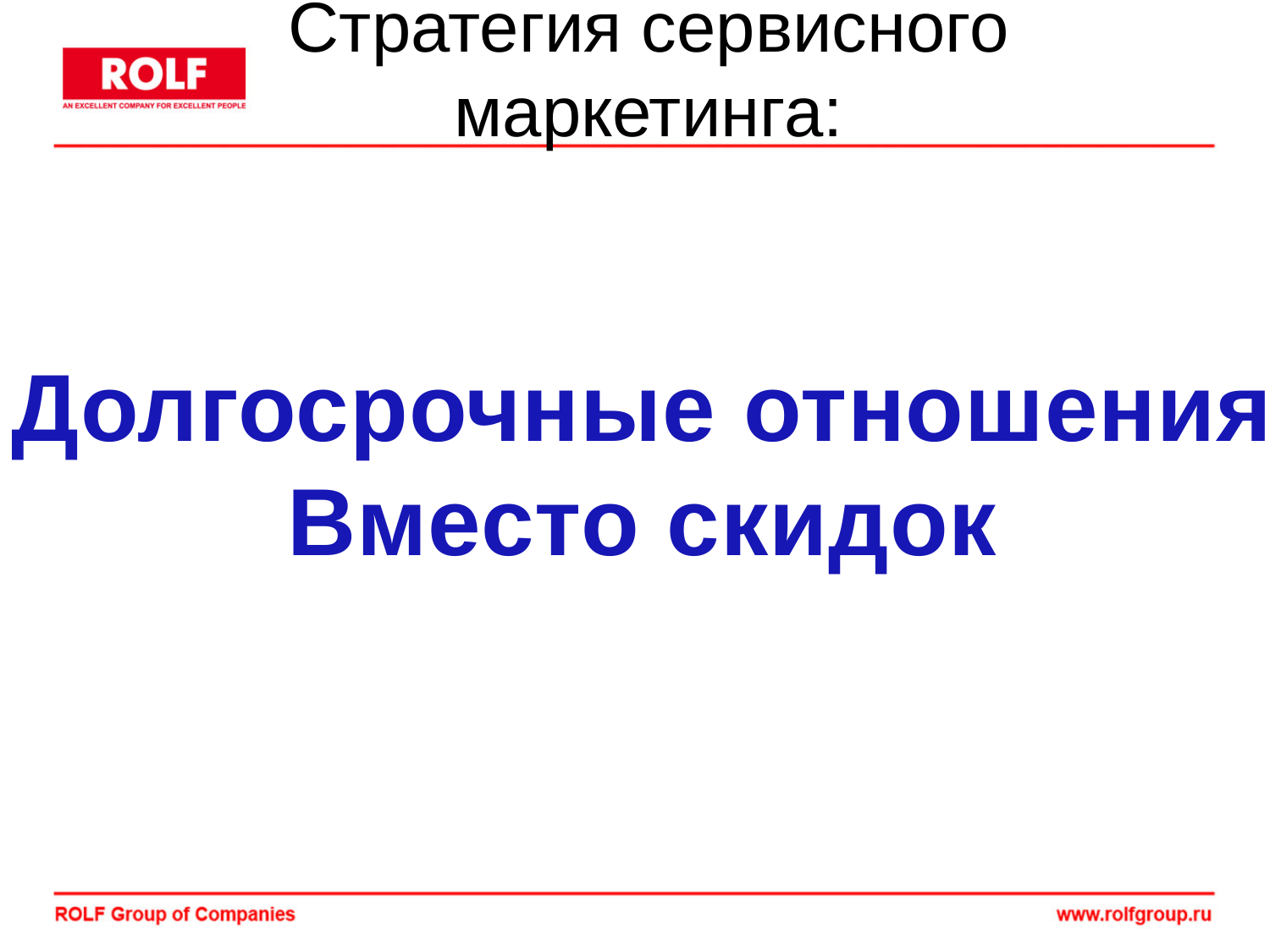

# Стратегия сервисного маркетинга:
Долгосрочные отношения
Вместо скидок